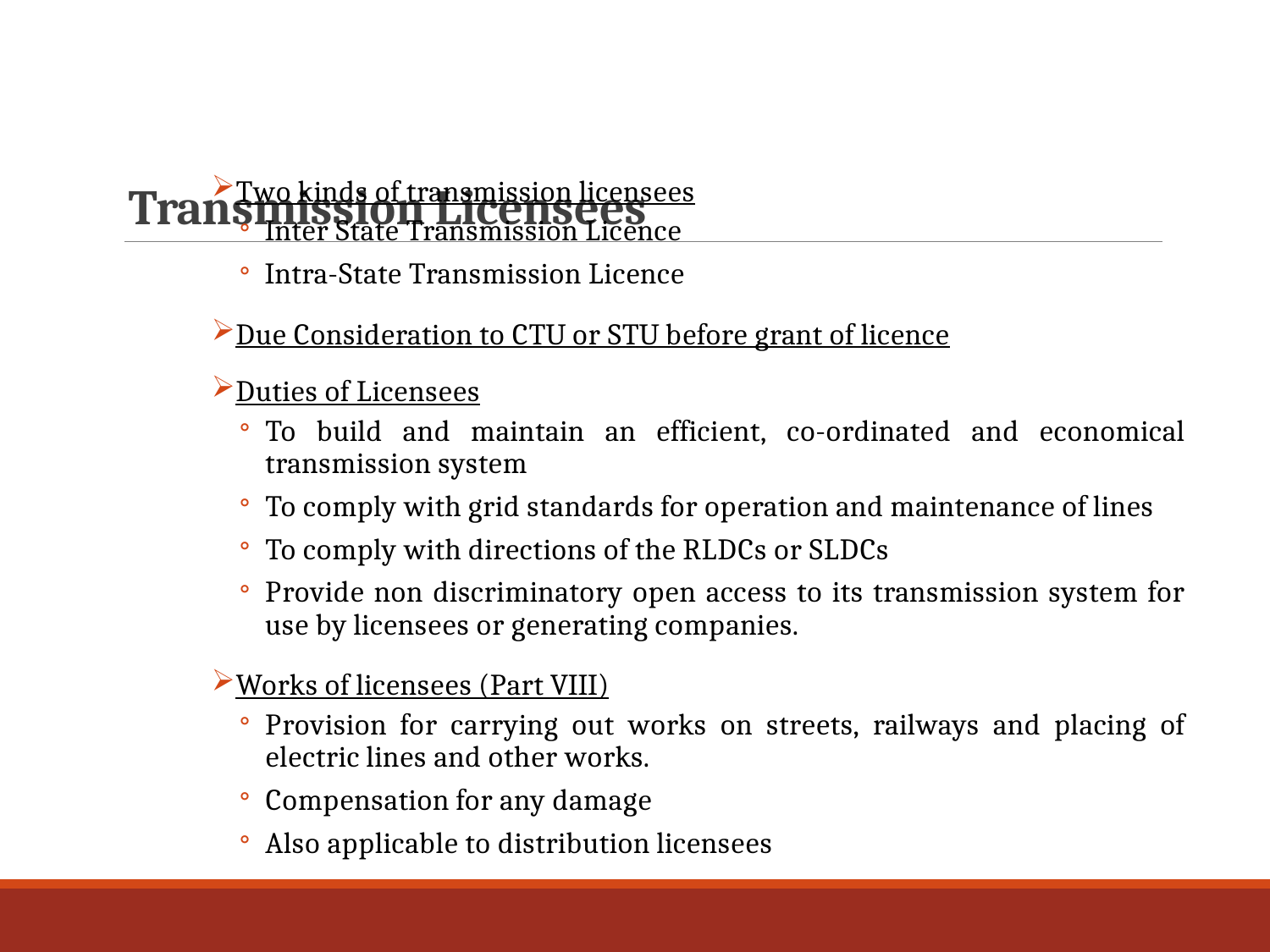

# Transmission Licensees
Two kinds of transmission licensees
Inter State Transmission Licence
Intra-State Transmission Licence
Due Consideration to CTU or STU before grant of licence
Duties of Licensees
To build and maintain an efficient, co-ordinated and economical transmission system
To comply with grid standards for operation and maintenance of lines
To comply with directions of the RLDCs or SLDCs
Provide non discriminatory open access to its transmission system for use by licensees or generating companies.
Works of licensees (Part VIII)
Provision for carrying out works on streets, railways and placing of electric lines and other works.
Compensation for any damage
Also applicable to distribution licensees